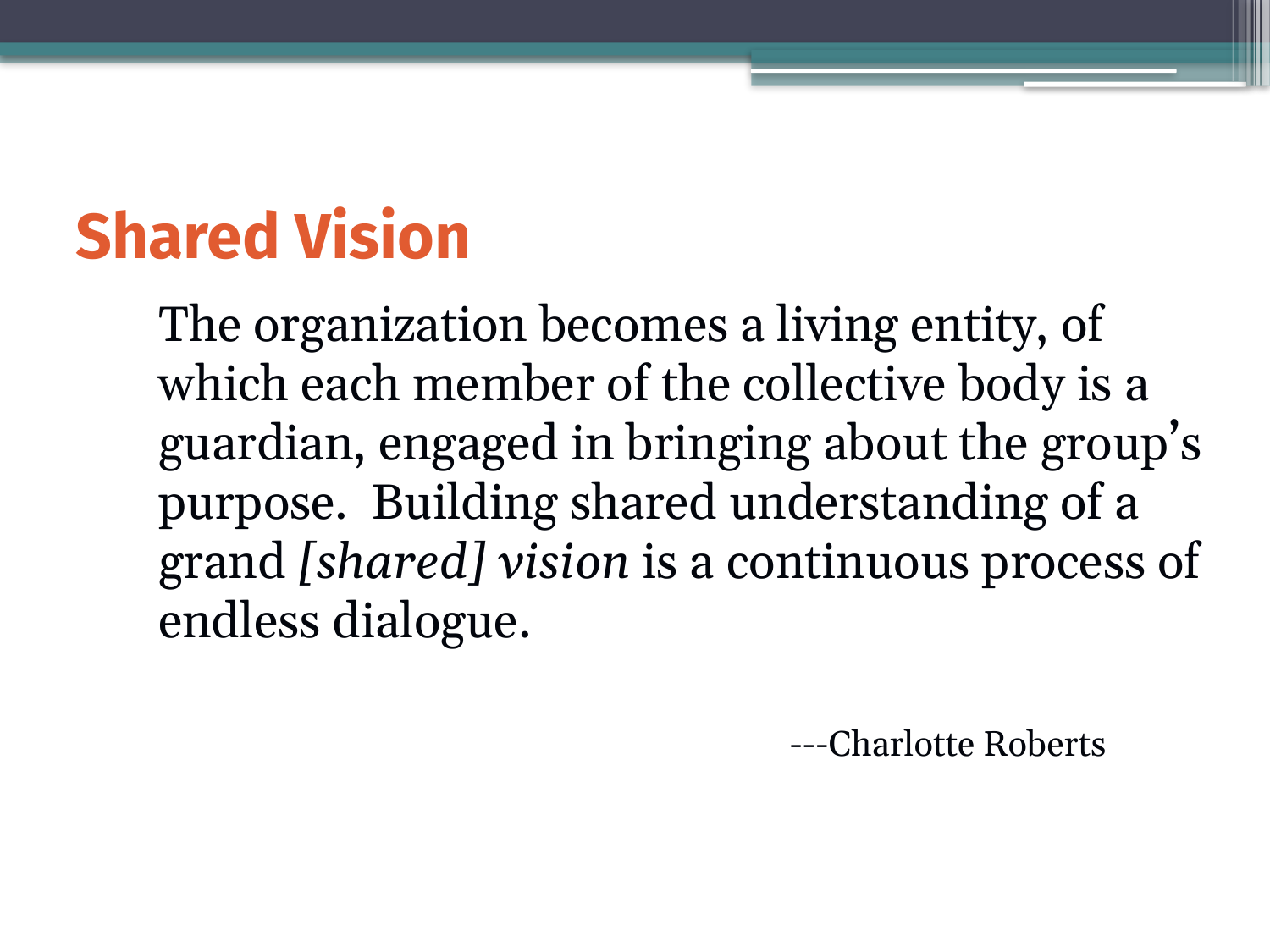

# Shared Vision
   The organization becomes a living entity, of which each member of the collective body is a guardian, engaged in bringing about the group’s purpose.  Building shared understanding of a grand [shared] vision is a continuous process of endless dialogue.
			                    ---Charlotte Roberts